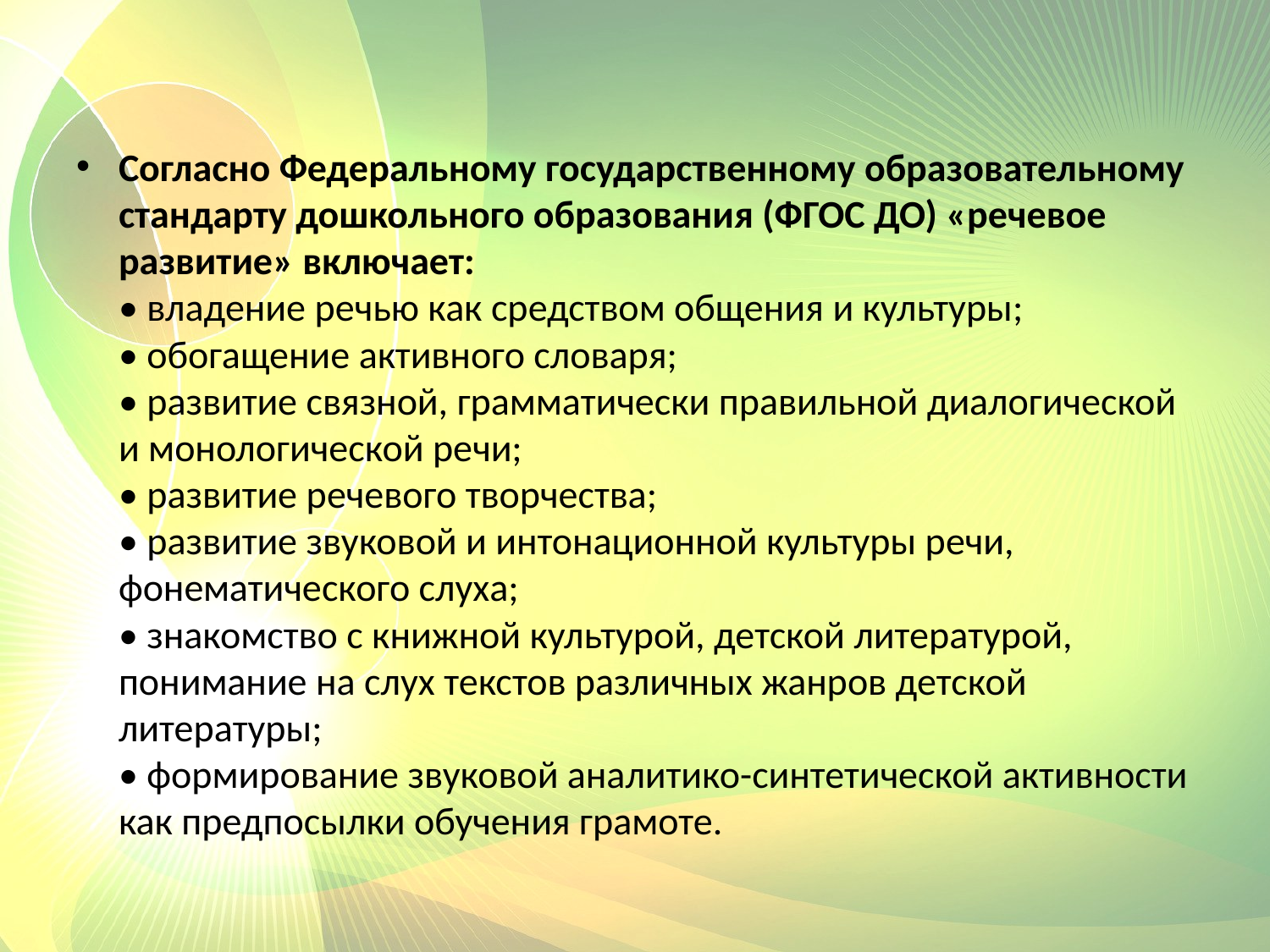

Согласно Федеральному государственному образовательному стандарту дошкольного образования (ФГОС ДО) «речевое развитие» включает:
• владение речью как средством общения и культуры;
• обогащение активного словаря;
• развитие связной, грамматически правильной диалогической и монологической речи;
• развитие речевого творчества;
• развитие звуковой и интонационной культуры речи, фонематического слуха;
• знакомство с книжной культурой, детской литературой, понимание на слух текстов различных жанров детской литературы;
• формирование звуковой аналитико-синтетической активности как предпосылки обучения грамоте.